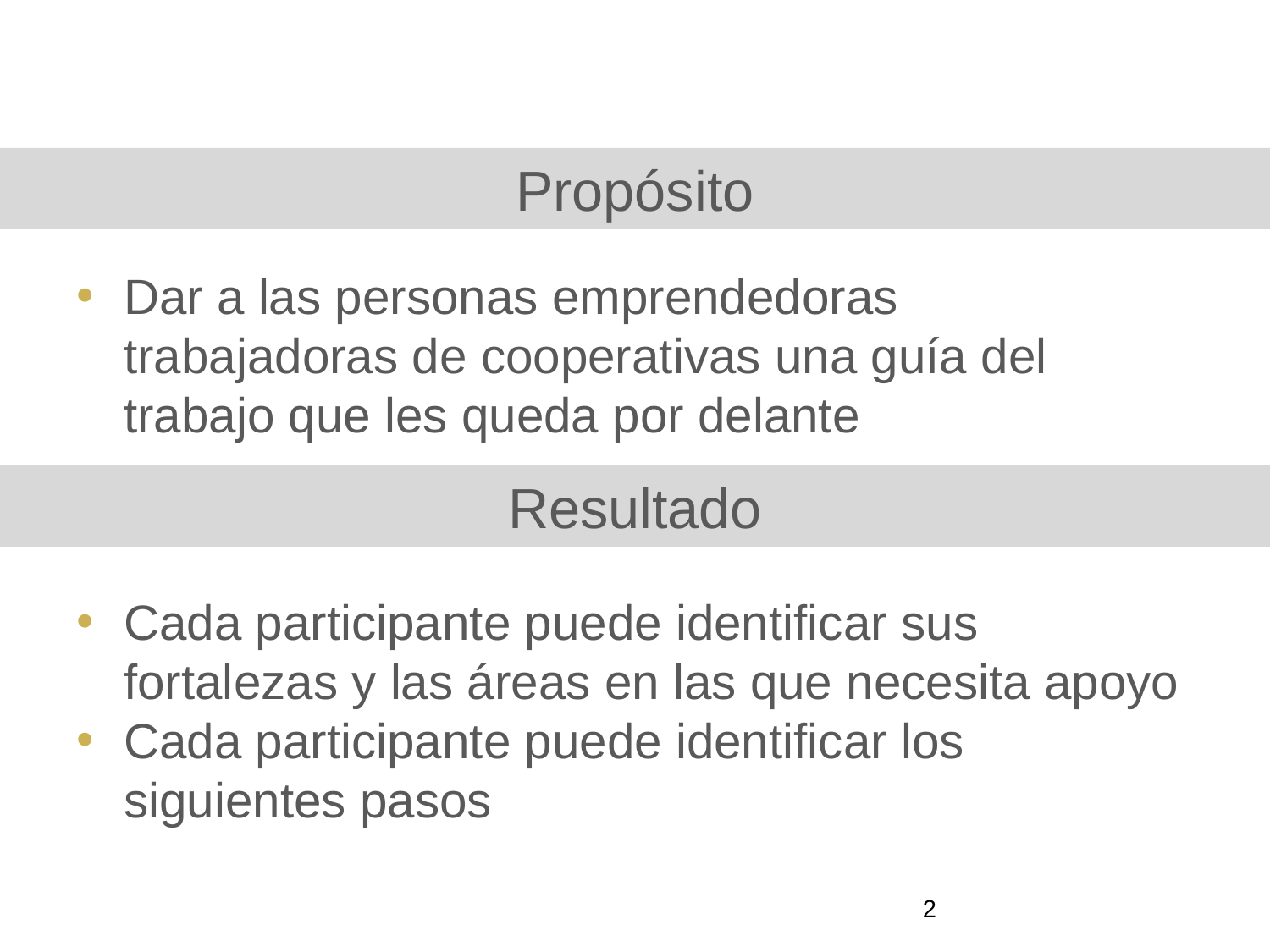

Propósito

Dar a las personas emprendedoras trabajadoras de cooperativas una guía del trabajo que les queda por delante
Resultado
Cada participante puede identificar sus fortalezas y las áreas en las que necesita apoyo
Cada participante puede identificar los siguientes pasos

2